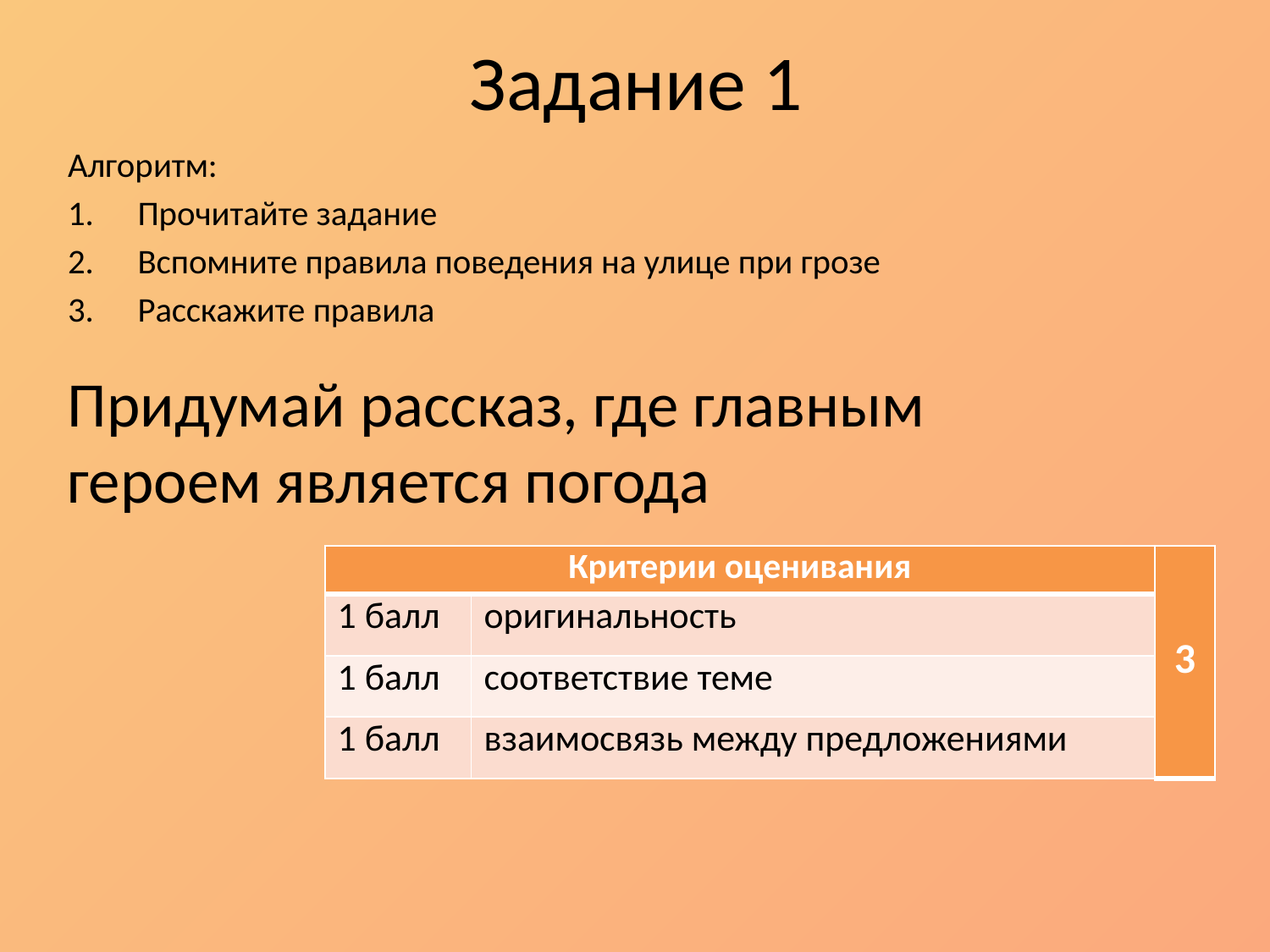

# Задание 1
Алгоритм:
Прочитайте задание
Вспомните правила поведения на улице при грозе
Расскажите правила
Придумай рассказ, где главным героем является погода

| Критерии оценивания |  | 3 |
| --- | --- | --- |
| 1 балл | оригинальность |  |
| 1 балл | соответствие теме |  |
| 1 балл | взаимосвязь между предложениями |  |